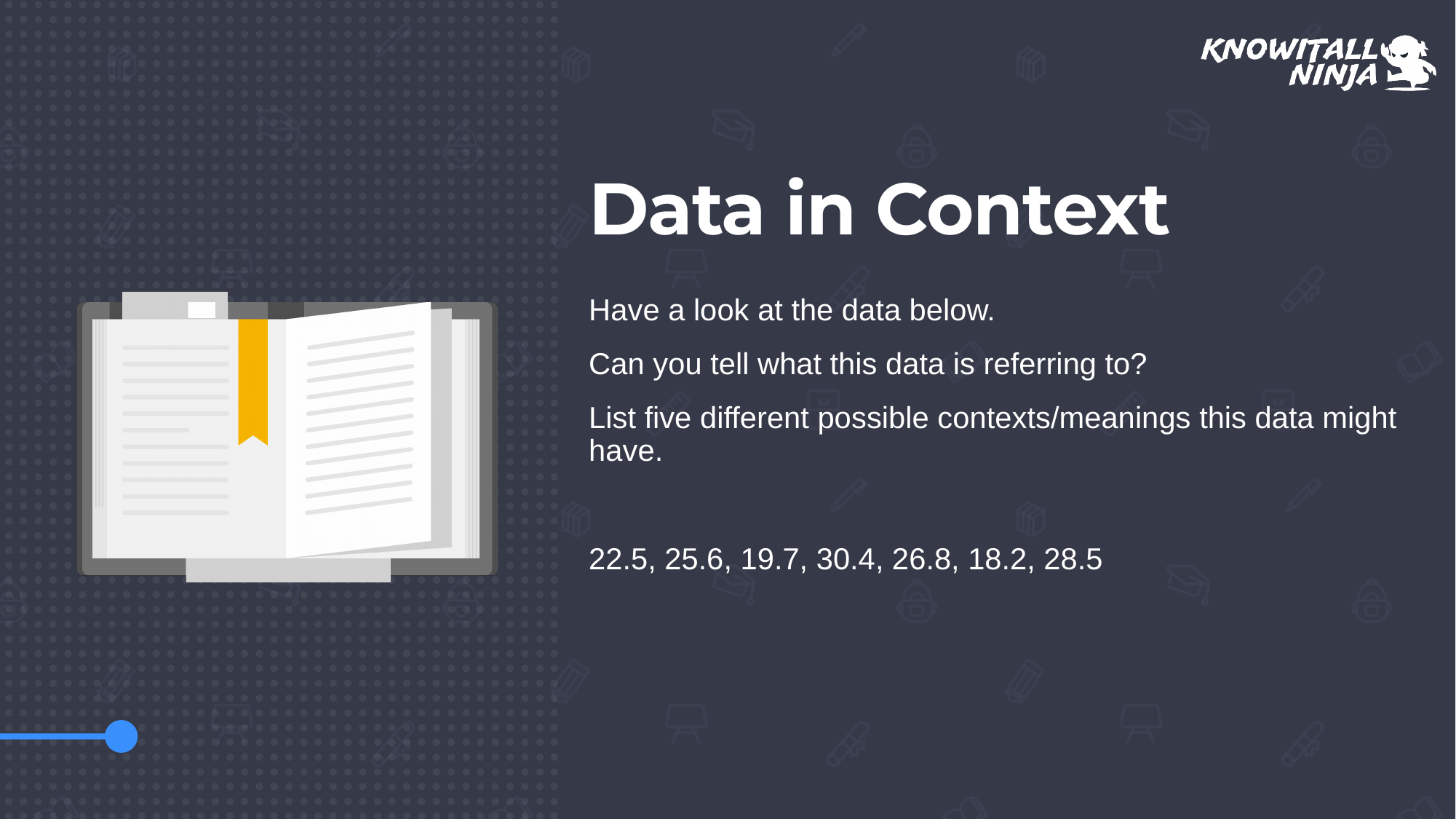

# Data in Context
Have a look at the data below.
Can you tell what this data is referring to?
List five different possible contexts/meanings this data might have.

22.5, 25.6, 19.7, 30.4, 26.8, 18.2, 28.5